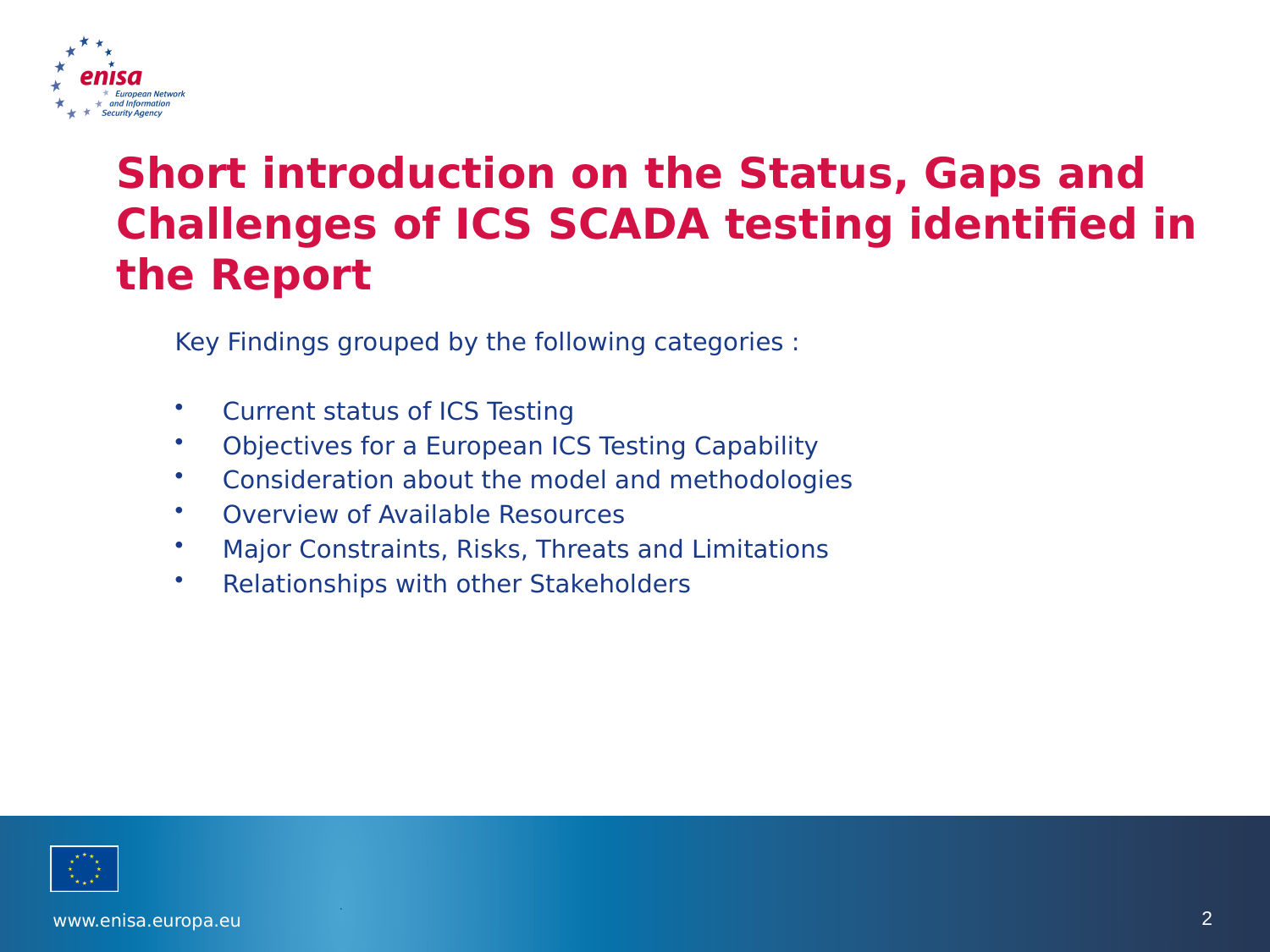

# Short introduction on the Status, Gaps and Challenges of ICS SCADA testing identified in the Report
Key Findings grouped by the following categories :

Current status of ICS Testing
Objectives for a European ICS Testing Capability
Consideration about the model and methodologies
Overview of Available Resources
Major Constraints, Risks, Threats and Limitations
Relationships with other Stakeholders